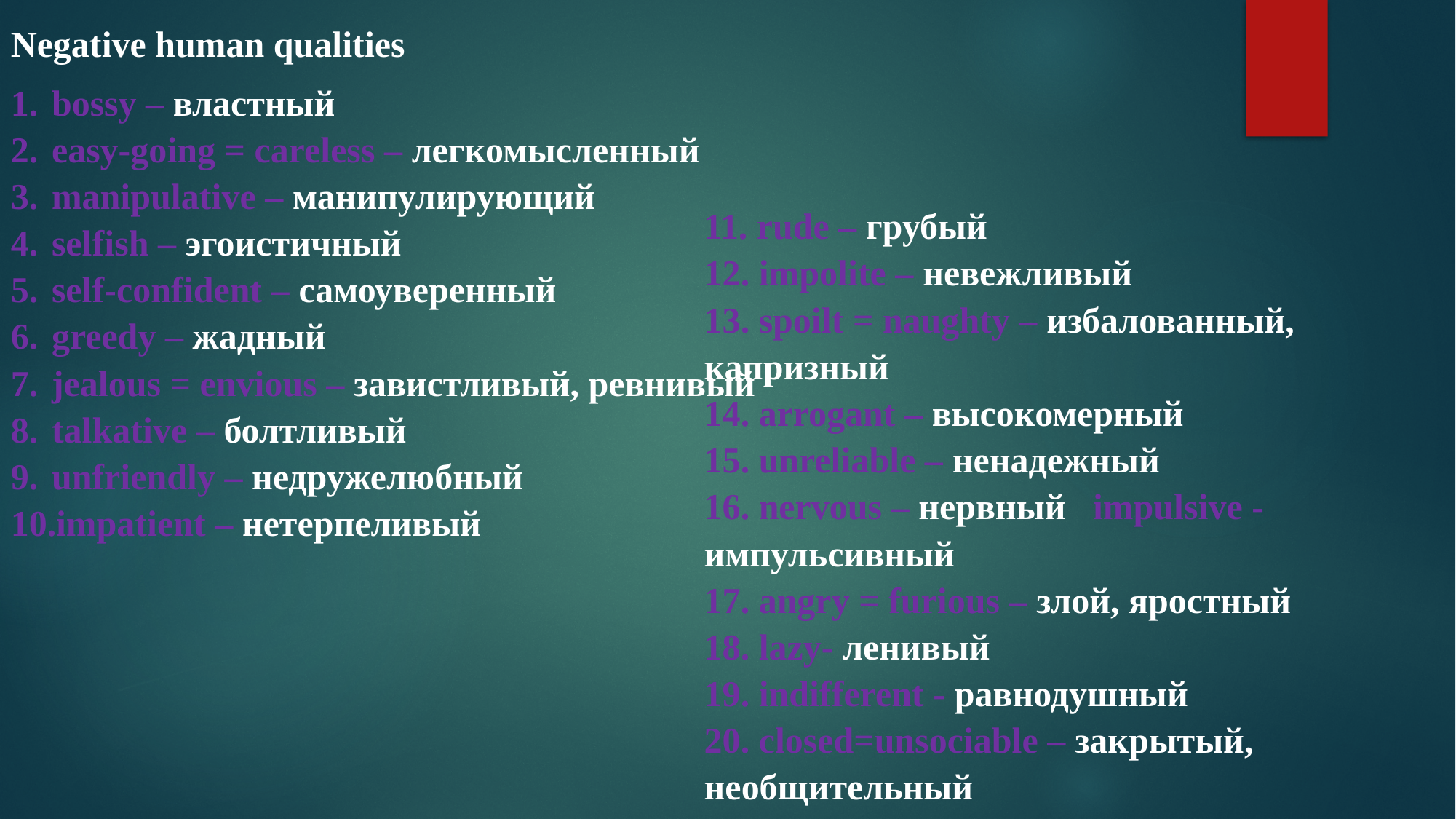

Negative human qualities
bossy – властный
easy-going = careless – легкомысленный
manipulative – манипулирующий
selfish – эгоистичный
self-confident – самоуверенный
greedy – жадный
jealous = envious – завистливый, ревнивый
talkative – болтливый
unfriendly – недружелюбный
impatient – нетерпеливый
11. rude – грубый
12. impolite – невежливый
13. spoilt = naughty – избалованный, капризный
14. arrogant – высокомерный
15. unreliable – ненадежный
16. nervous – нервный   impulsive - импульсивный
17. angry = furious – злой, яростный
18. lazy- ленивый
19. indifferent - равнодушный
20. closed=unsociable – закрытый, необщительный